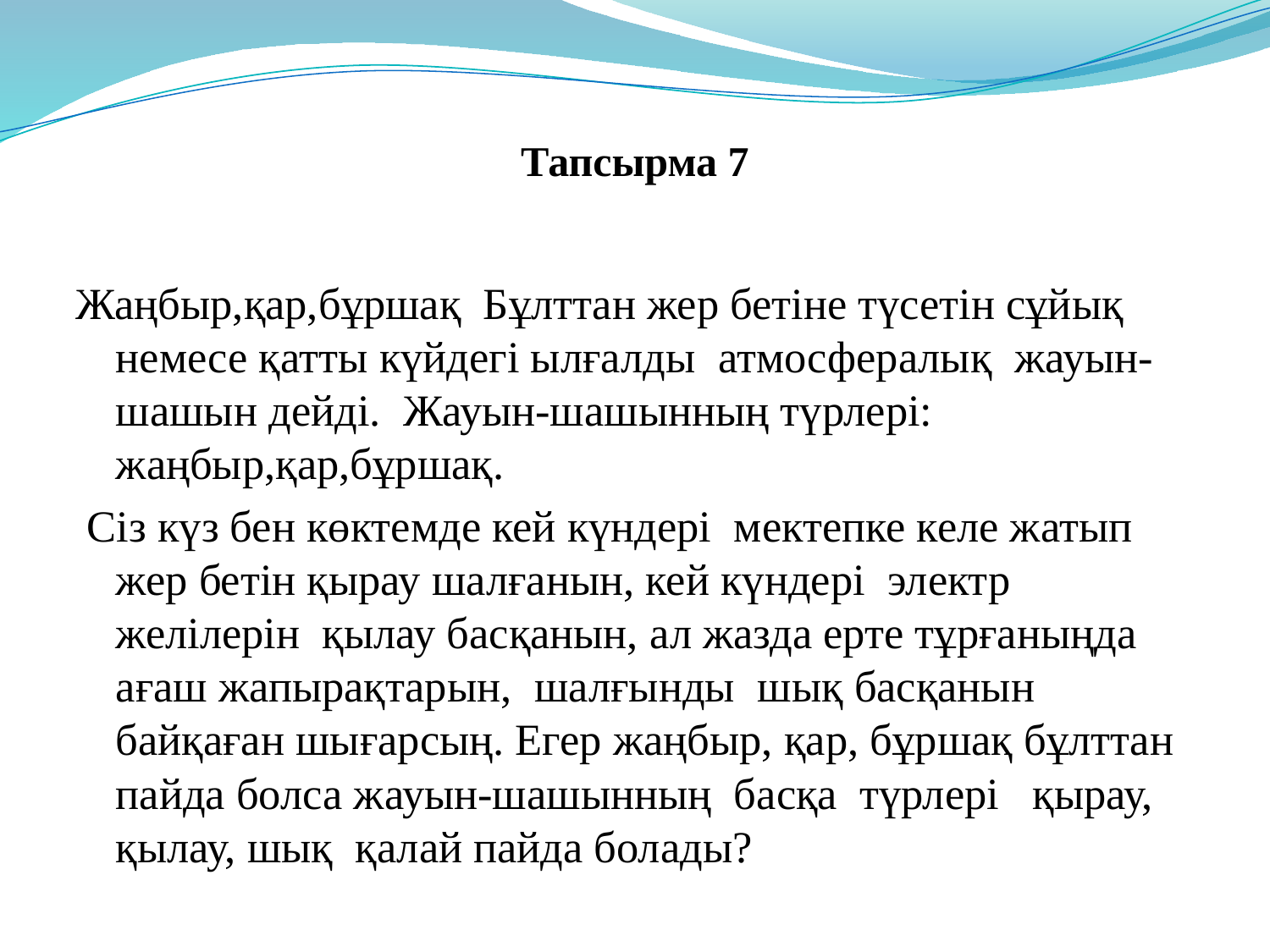

# Тапсырма 7
Жаңбыр,қар,бұршақ  Бұлттан жер бетіне түсетін сұйық немесе қатты күйдегі ылғалды  атмосфералық  жауын-шашын дейді.  Жауын-шашынның түрлері:  жаңбыр,қар,бұршақ.
 Сіз күз бен көктемде кей күндері  мектепке келе жатып жер бетін қырау шалғанын, кей күндері  электр желілерін  қылау басқанын, ал жазда ерте тұрғаныңда  ағаш жапырақтарын,  шалғынды  шық басқанын  байқаған шығарсың. Егер жаңбыр, қар, бұршақ бұлттан пайда болса жауын-шашынның  басқа  түрлері   қырау, қылау, шық  қалай пайда болады?